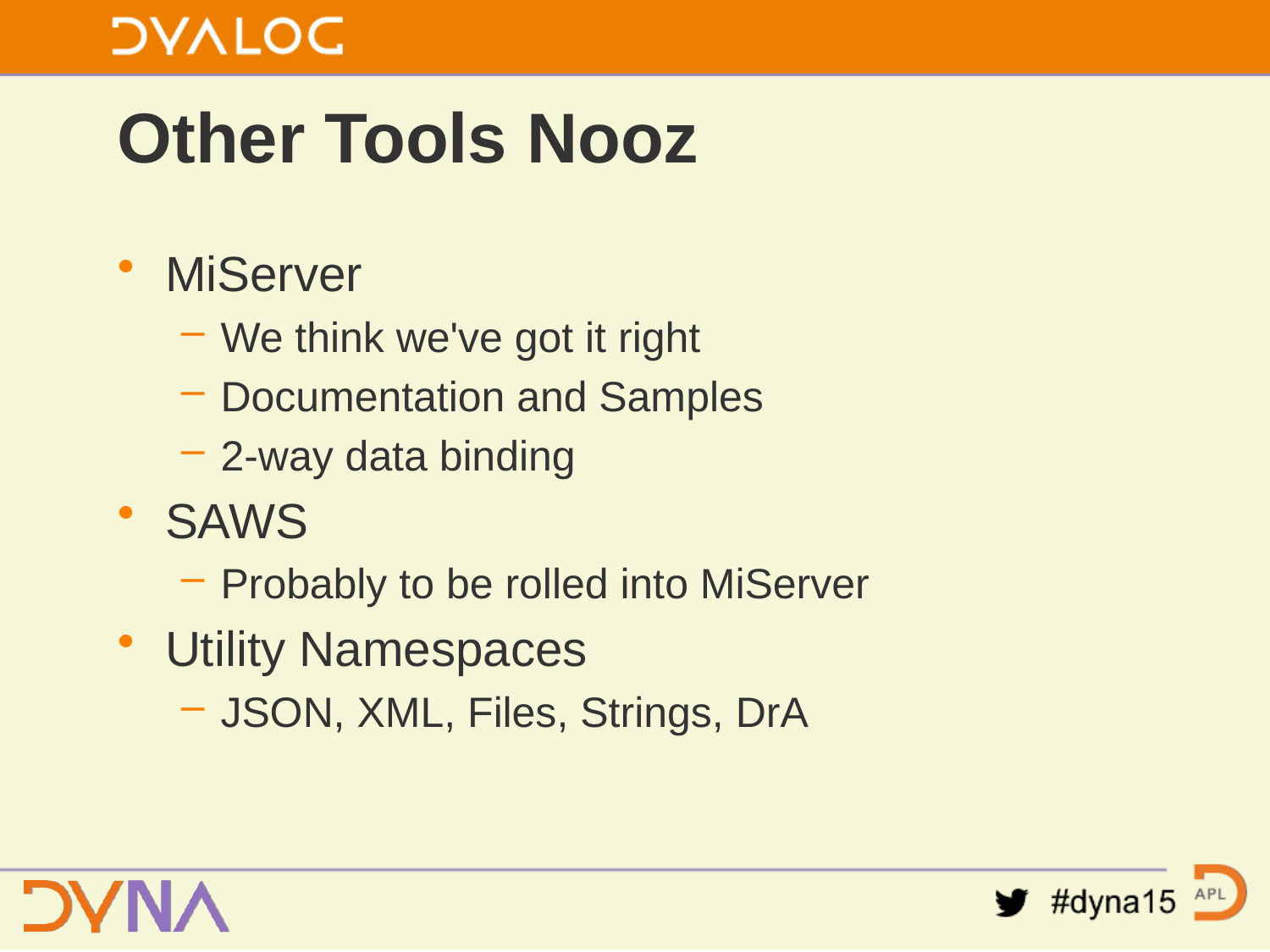

# Other Tools Nooz
MiServer
We think we've got it right
Documentation and Samples
2-way data binding
SAWS
Probably to be rolled into MiServer
Utility Namespaces
JSON, XML, Files, Strings, DrA